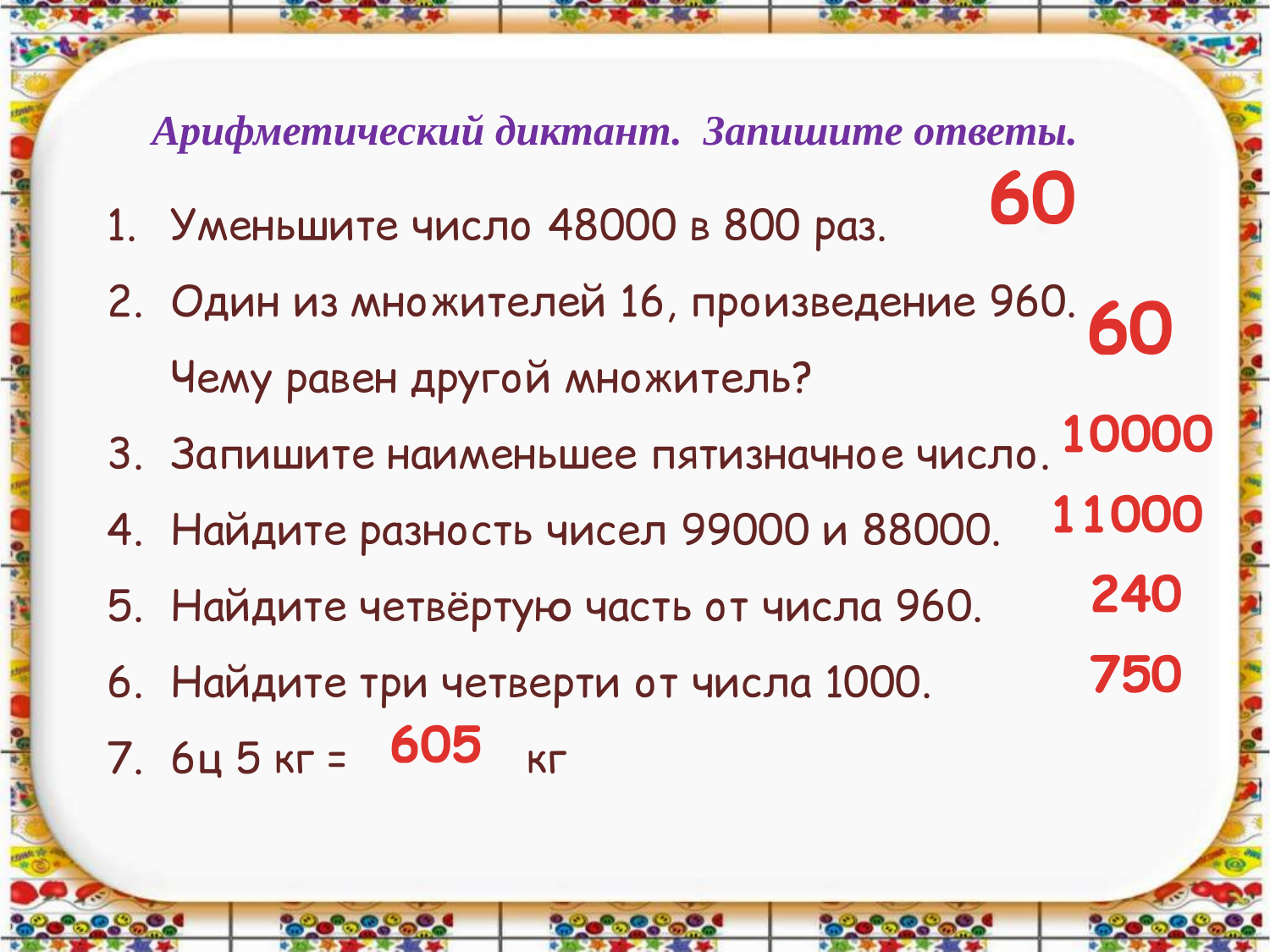

Арифметический диктант.  Запишите ответы.
60
Уменьшите число 48000 в 800 раз.
Один из множителей 16, произведение 960. Чему равен другой множитель?
Запишите наименьшее пятизначное число.
Найдите разность чисел 99000 и 88000.
Найдите четвёртую часть от числа 960.
Найдите три четверти от числа 1000.
6ц 5 кг =              кг
60
10000
11000
240
750
605